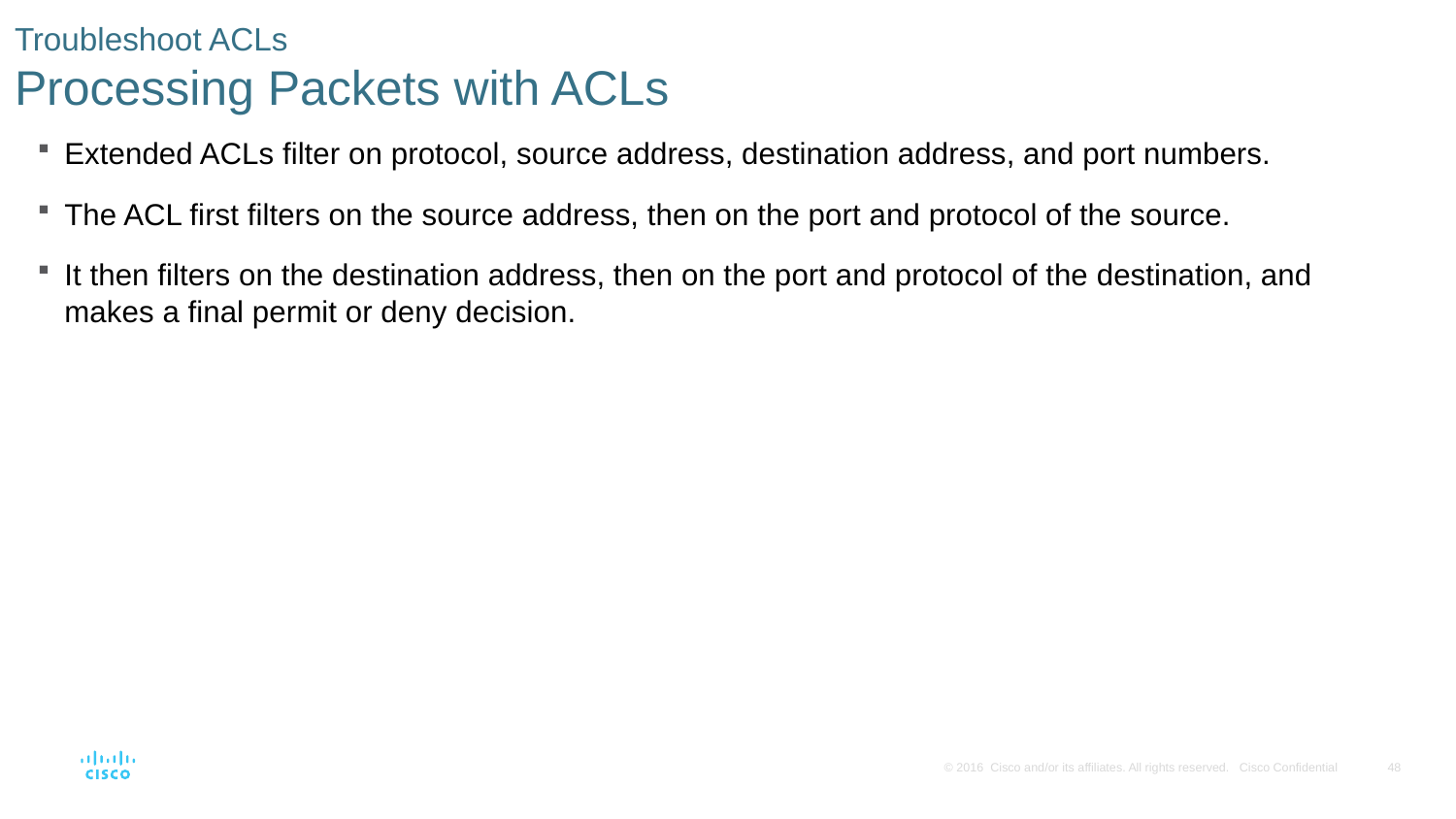

# Troubleshoot ACLs Processing Packets with ACLs
Extended ACLs filter on protocol, source address, destination address, and port numbers.
The ACL first filters on the source address, then on the port and protocol of the source.
It then filters on the destination address, then on the port and protocol of the destination, and makes a final permit or deny decision.